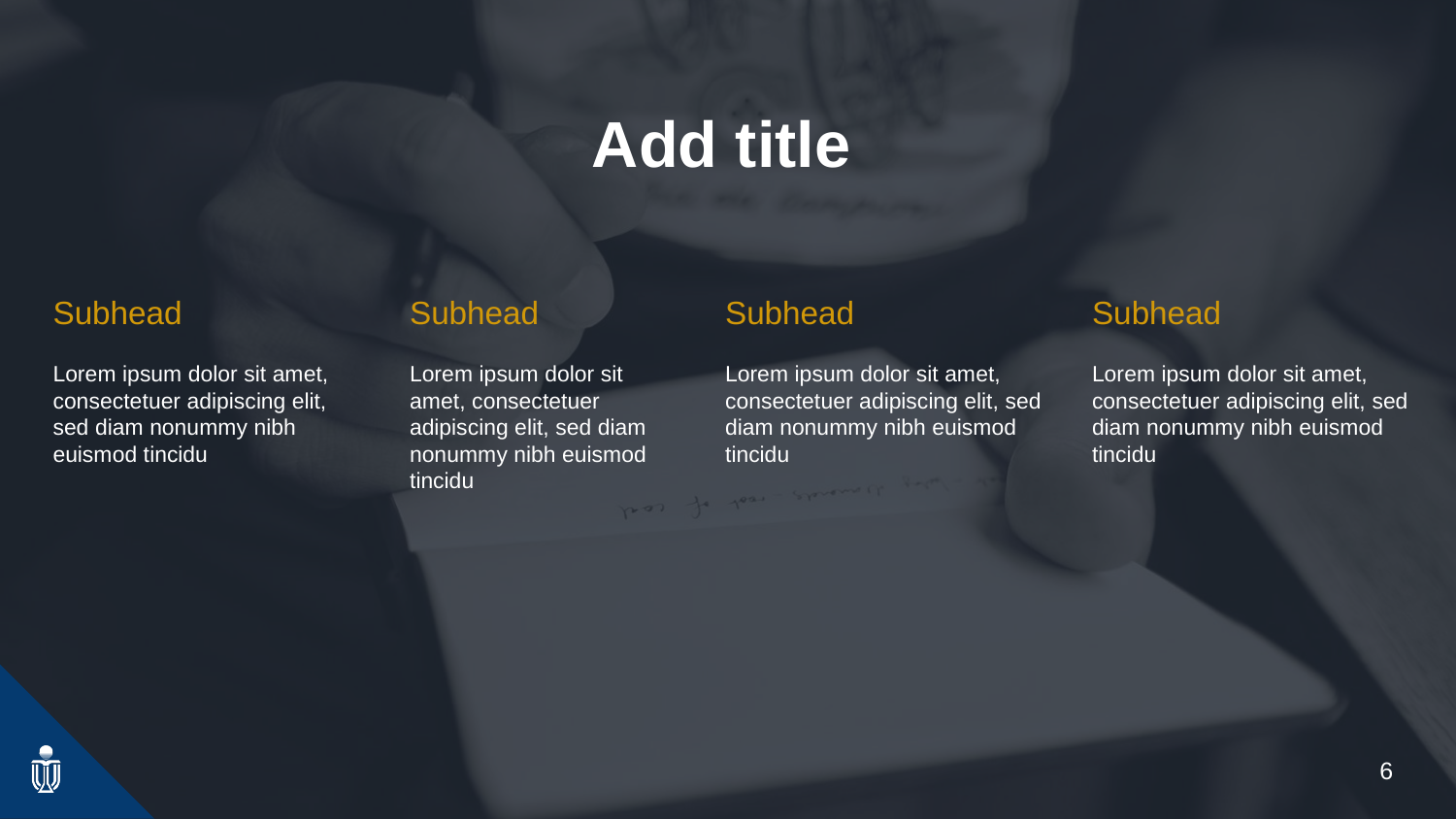

Add title
Subhead

Lorem ipsum dolor sit amet, consectetuer adipiscing elit, sed diam nonummy nibh euismod tincidu
Subhead

Lorem ipsum dolor sit amet, consectetuer adipiscing elit, sed diam nonummy nibh euismod tincidu
Subhead

Lorem ipsum dolor sit amet, consectetuer adipiscing elit, sed diam nonummy nibh euismod tincidu
Subhead

Lorem ipsum dolor sit amet, consectetuer adipiscing elit, sed diam nonummy nibh euismod tincidu

6